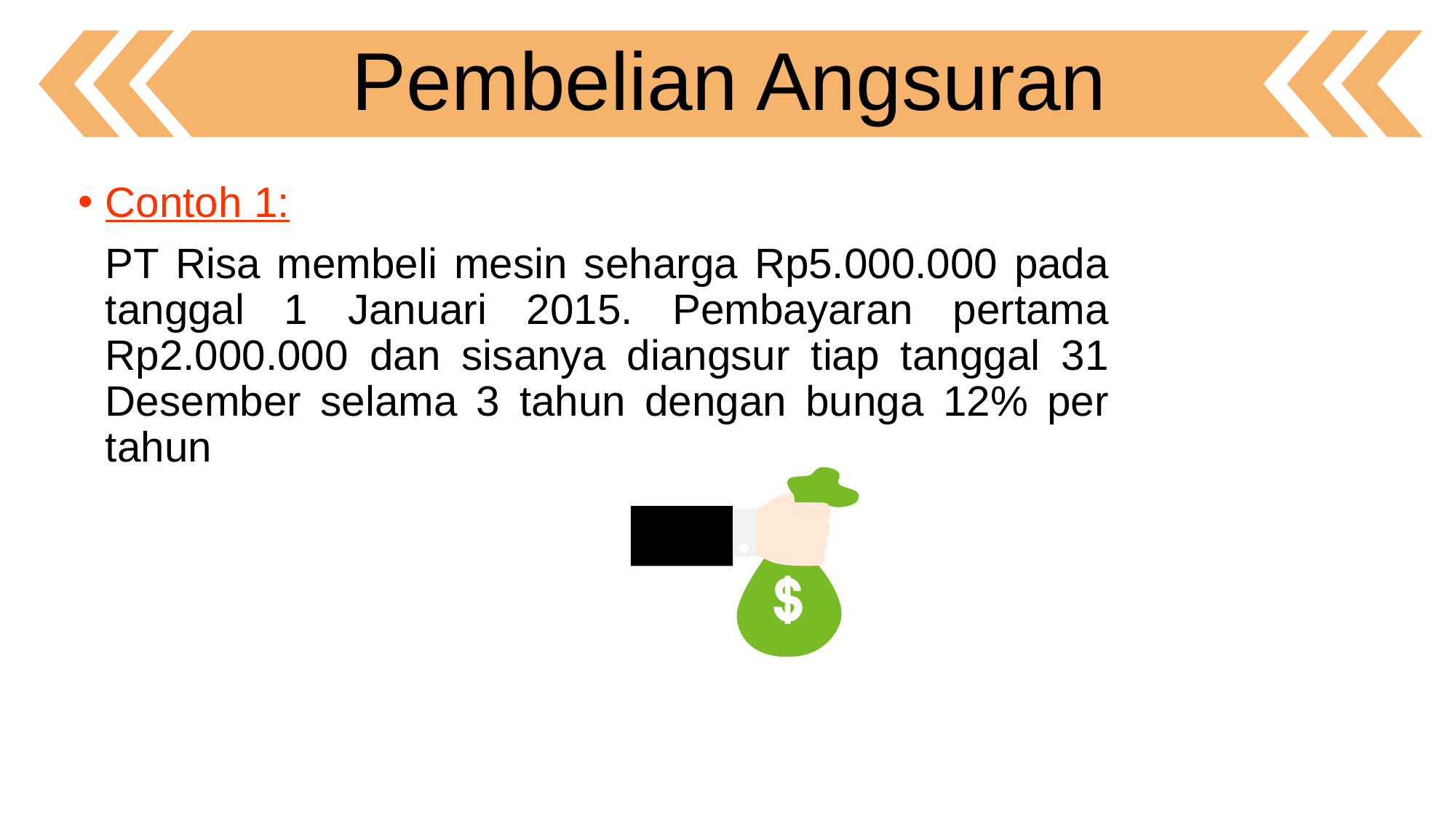

Pembelian Angsuran
Contoh 1:
	PT Risa membeli mesin seharga Rp5.000.000 pada tanggal 1 Januari 2015. Pembayaran pertama Rp2.000.000 dan sisanya diangsur tiap tanggal 31 Desember selama 3 tahun dengan bunga 12% per tahun